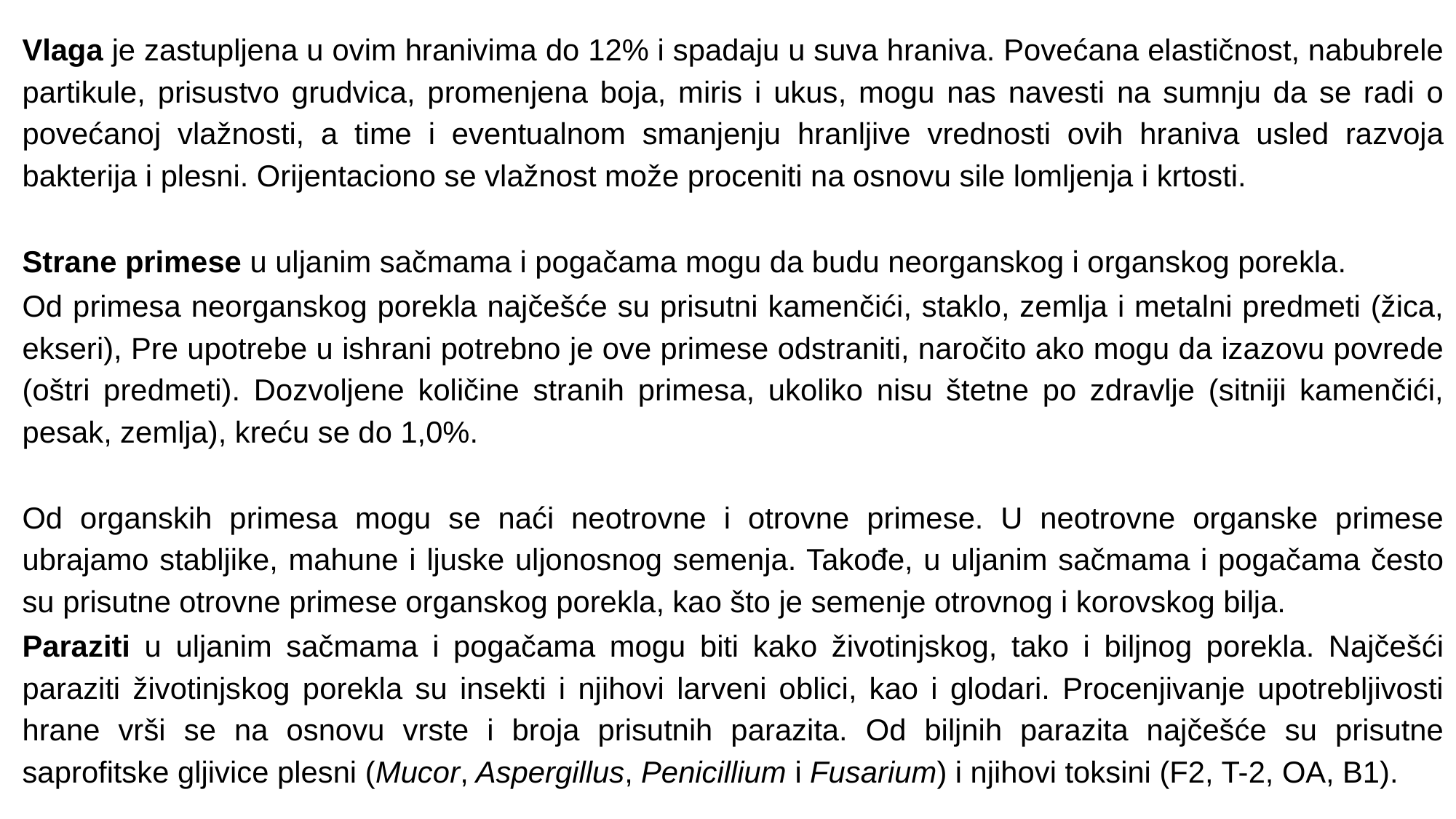

Vlaga je zastupljena u ovim hranivima do 12% i spadaju u suva hraniva. Povećana elastičnost, nabubrele partikule, prisustvo grudvica, promenjena boja, miris i ukus, mogu nas navesti na sumnju da se radi о povećanoj vlažnosti, a time i eventualnom smanjenju hranljive vrednosti ovih hraniva usled razvoja bakterija i plesni. Orijentaciono se vlažnost može proceniti na osnovu sile lomljenja i krtosti.

Strane primese u uljanim sačmama i pogačama mogu da budu neorganskog i organskog porekla.
Od primesa neorganskog porekla najčešće su prisutni kamenčići, staklo, zemlja i metalni predmeti (žica, ekseri), Pre upotrebe u ishrani potrebno je ove primese odstraniti, naročito ako mogu da izazovu povrede (oštri predmeti). Dozvoljene količine stranih primesa, ukoliko nisu štetne po zdravlje (sitniji kamenčići, pesak, zemlja), kreću se do 1,0%.

Od organskih primesa mogu se naći neotrovne i otrovne primese. U neotrovne organske primese ubrajamo stabljike, mahune i ljuske uljonosnog semenja. Takođe, u uljanim sačmama i pogačama često su prisutne otrovne primese organskog porekla, kao što je semenje otrovnog i korovskog bilja.
Paraziti u uljanim sačmama i pogačama mogu biti kako životinjskog, tako i biljnog porekla. Najčešći paraziti životinjskog porekla su insekti i njihovi larveni oblici, kao i glodari. Procenjivanje upotrebljivosti hrane vrši se na osnovu vrste i broja prisutnih parazita. Od biljnih parazita najčešće su prisutne saprofitske gljivice plesni (Mucor, Aspergillus, Penicillium i Fusarium) i njihovi toksini (F2, T-2, OA, B1).